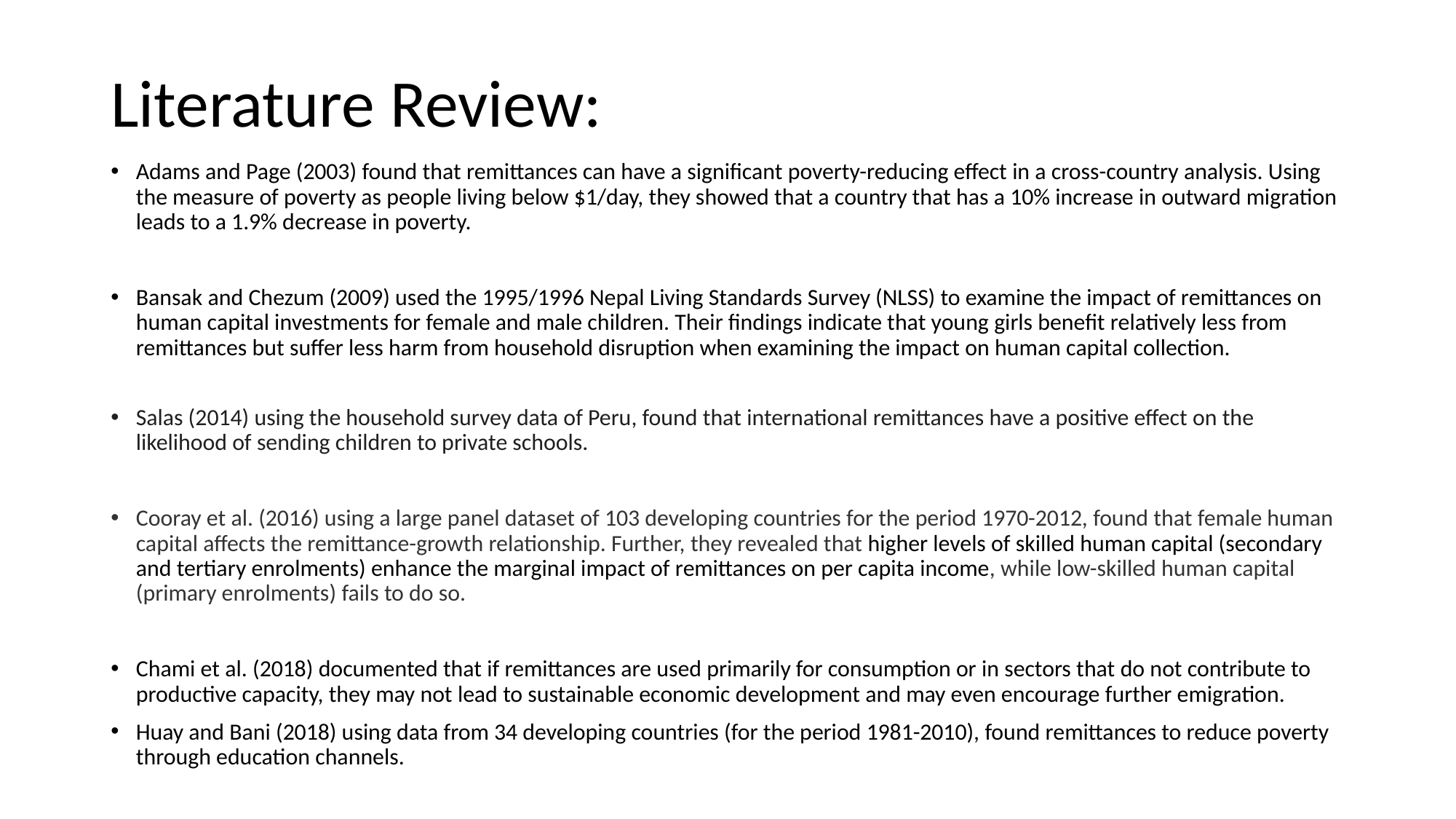

# Literature Review:
Adams and Page (2003) found that remittances can have a significant poverty-reducing effect in a cross-country analysis. Using the measure of poverty as people living below $1/day, they showed that a country that has a 10% increase in outward migration leads to a 1.9% decrease in poverty.

Bansak and Chezum (2009) used the 1995/1996 Nepal Living Standards Survey (NLSS) to examine the impact of remittances on human capital investments for female and male children. Their findings indicate that young girls benefit relatively less from remittances but suffer less harm from household disruption when examining the impact on human capital collection.

Salas (2014) using the household survey data of Peru, found that international remittances have a positive effect on the likelihood of sending children to private schools.

Cooray et al. (2016) using a large panel dataset of 103 developing countries for the period 1970-2012, found that female human capital affects the remittance-growth relationship. Further, they revealed that higher levels of skilled human capital (secondary and tertiary enrolments) enhance the marginal impact of remittances on per capita income, while low-skilled human capital (primary enrolments) fails to do so.

Chami et al. (2018) documented that if remittances are used primarily for consumption or in sectors that do not contribute to productive capacity, they may not lead to sustainable economic development and may even encourage further emigration.
Huay and Bani (2018) using data from 34 developing countries (for the period 1981-2010), found remittances to reduce poverty through education channels.